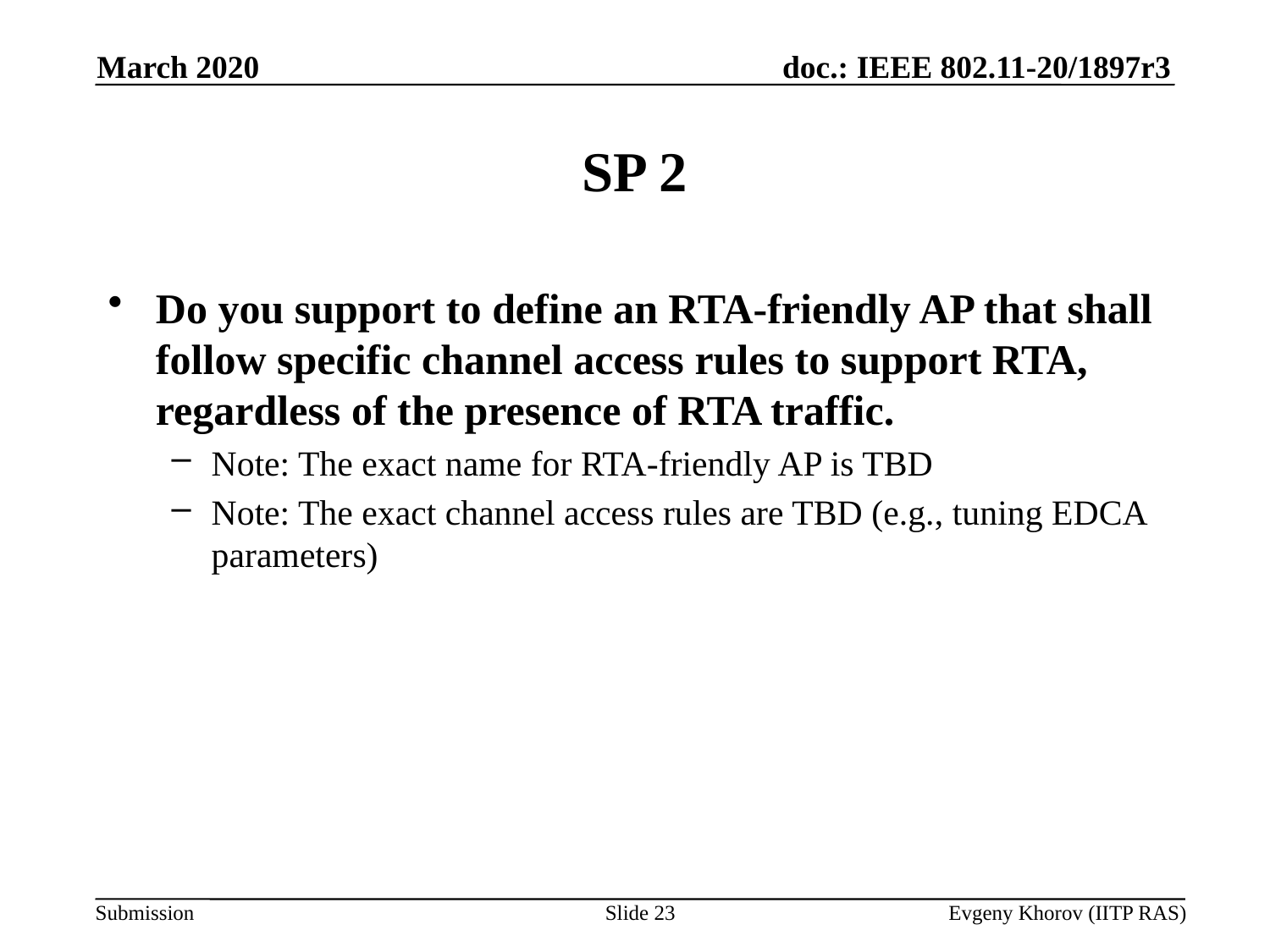

March 2020
# SP 2
Do you support to define an RTA-friendly AP that shall follow specific channel access rules to support RTA, regardless of the presence of RTA traffic.
Note: The exact name for RTA-friendly AP is TBD
Note: The exact channel access rules are TBD (e.g., tuning EDCA parameters)
Slide 23
Evgeny Khorov (IITP RAS)